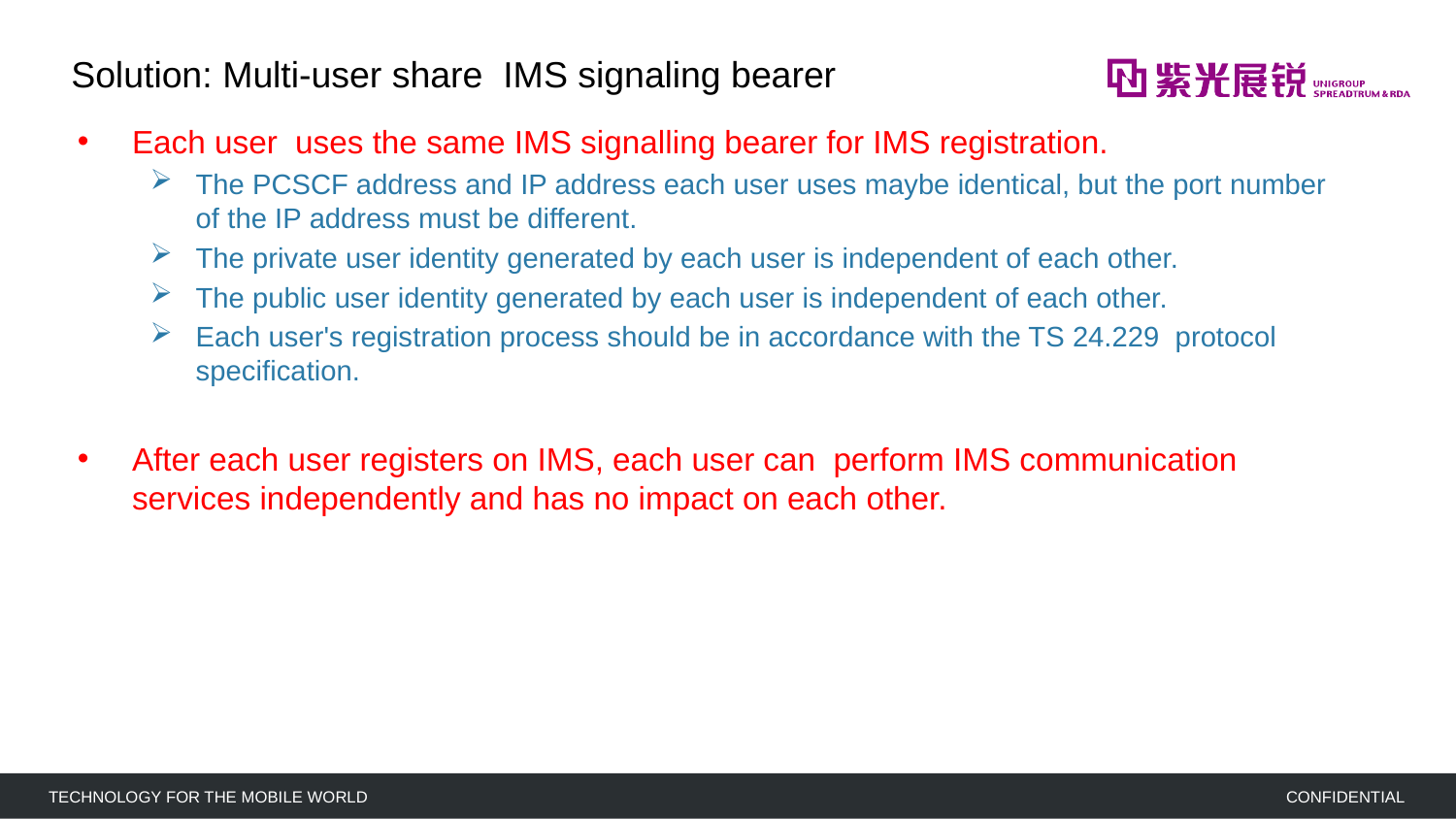

# Solution: Multi-user share  IMS signaling bearer
Each user  uses the same IMS signalling bearer for IMS registration.
The PCSCF address and IP address each user uses maybe identical, but the port number of the IP address must be different.
The private user identity generated by each user is independent of each other.
The public user identity generated by each user is independent of each other.
Each user's registration process should be in accordance with the TS 24.229  protocol specification.

After each user registers on IMS, each user can  perform IMS communication services independently and has no impact on each other.